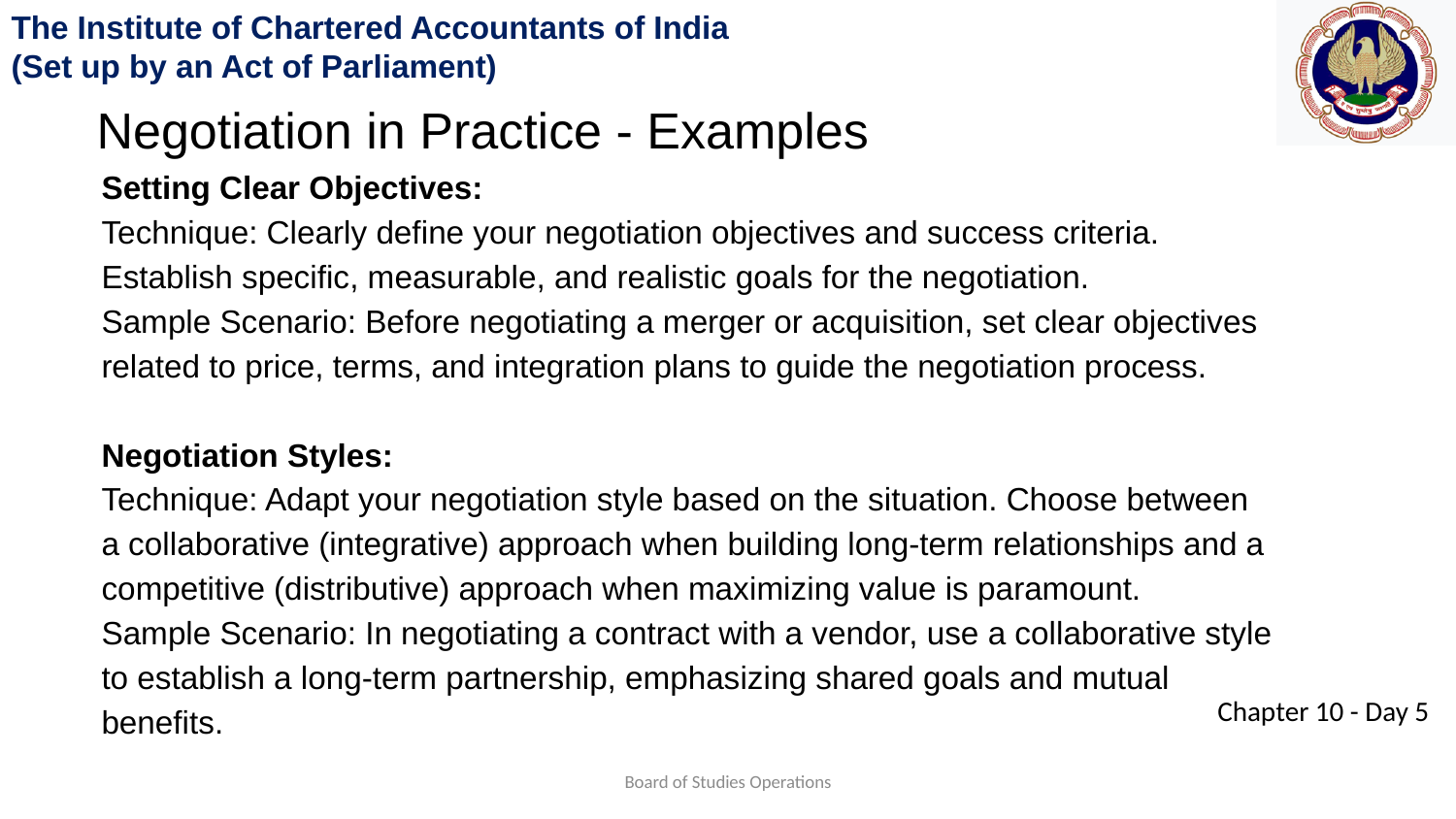

Negotiation in Practice - Examples
Setting Clear Objectives:
Technique: Clearly define your negotiation objectives and success criteria. Establish specific, measurable, and realistic goals for the negotiation.
Sample Scenario: Before negotiating a merger or acquisition, set clear objectives related to price, terms, and integration plans to guide the negotiation process.

Negotiation Styles:
Technique: Adapt your negotiation style based on the situation. Choose between a collaborative (integrative) approach when building long-term relationships and a competitive (distributive) approach when maximizing value is paramount.
Sample Scenario: In negotiating a contract with a vendor, use a collaborative style to establish a long-term partnership, emphasizing shared goals and mutual benefits.

Board of Studies Operations